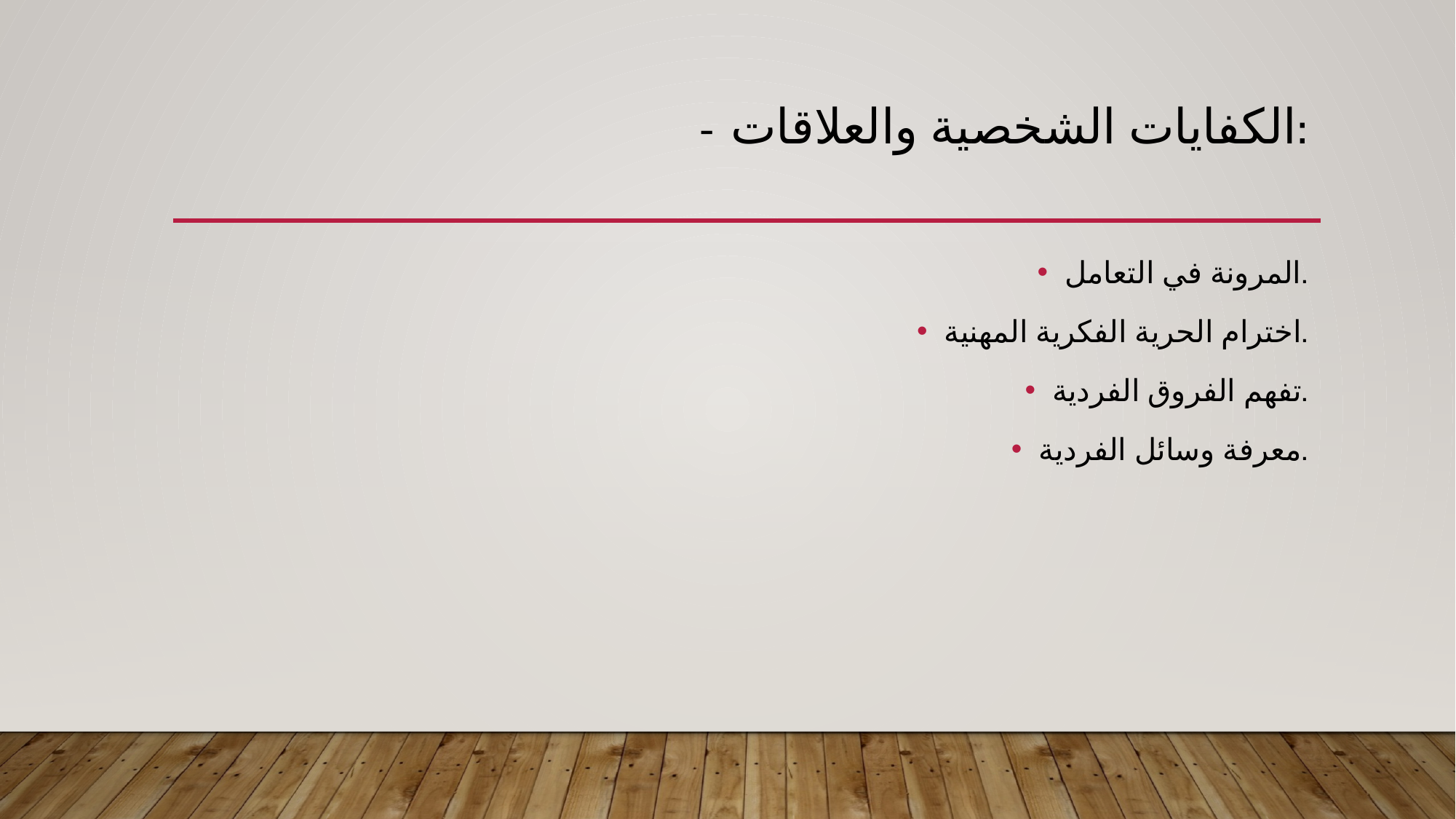

# - الكفايات الشخصية والعلاقات:​
المرونة في التعامل.​
اخترام الحرية الفكرية المهنية.​
تفهم الفروق الفردية.​
معرفة وسائل الفردية.​